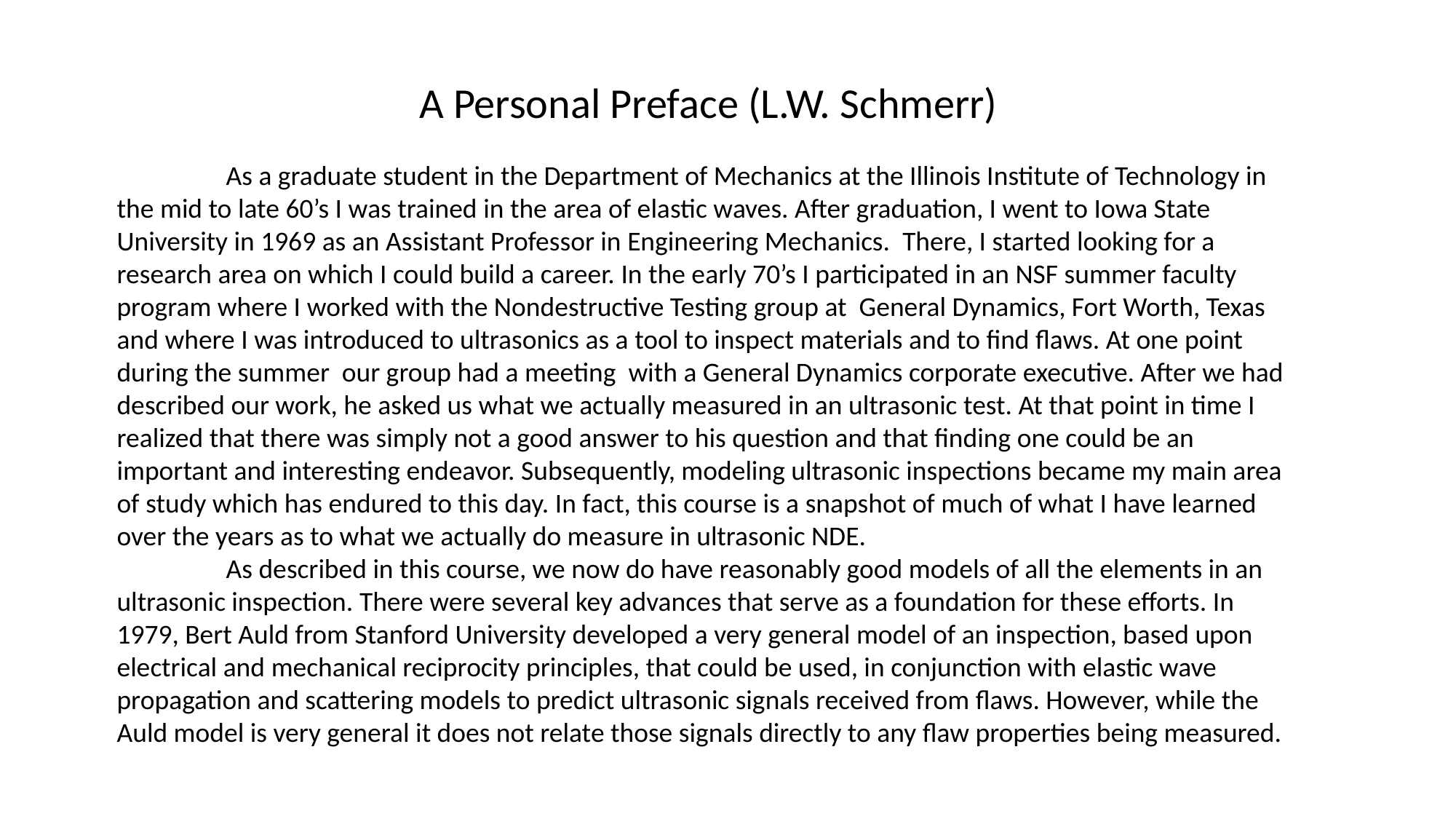

A Personal Preface (L.W. Schmerr)
	As a graduate student in the Department of Mechanics at the Illinois Institute of Technology in the mid to late 60’s I was trained in the area of elastic waves. After graduation, I went to Iowa State University in 1969 as an Assistant Professor in Engineering Mechanics.  There, I started looking for a research area on which I could build a career. In the early 70’s I participated in an NSF summer faculty program where I worked with the Nondestructive Testing group at  General Dynamics, Fort Worth, Texas and where I was introduced to ultrasonics as a tool to inspect materials and to find flaws. At one point during the summer  our group had a meeting  with a General Dynamics corporate executive. After we had described our work, he asked us what we actually measured in an ultrasonic test. At that point in time I realized that there was simply not a good answer to his question and that finding one could be an important and interesting endeavor. Subsequently, modeling ultrasonic inspections became my main area of study which has endured to this day. In fact, this course is a snapshot of much of what I have learned over the years as to what we actually do measure in ultrasonic NDE.
	As described in this course, we now do have reasonably good models of all the elements in an ultrasonic inspection. There were several key advances that serve as a foundation for these efforts. In 1979, Bert Auld from Stanford University developed a very general model of an inspection, based upon electrical and mechanical reciprocity principles, that could be used, in conjunction with elastic wave propagation and scattering models to predict ultrasonic signals received from flaws. However, while the Auld model is very general it does not relate those signals directly to any flaw properties being measured.